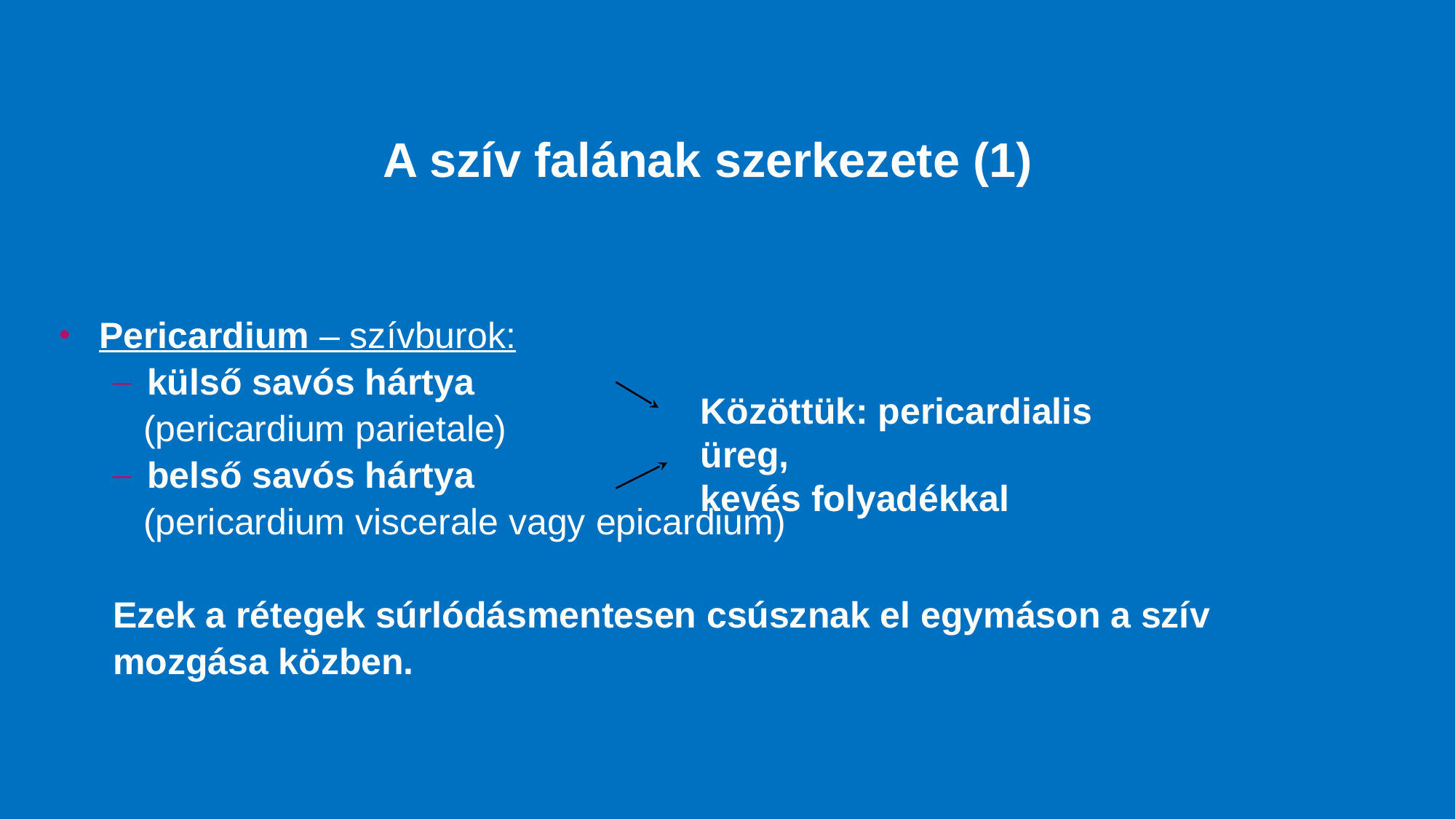

# A szív falának szerkezete (1)
Pericardium – szívburok:
külső savós hártya
   (pericardium parietale)
belső savós hártya
   (pericardium viscerale vagy epicardium)

Ezek a rétegek súrlódásmentesen csúsznak el egymáson a szív
mozgása közben.
Közöttük: pericardialis üreg,
kevés folyadékkal